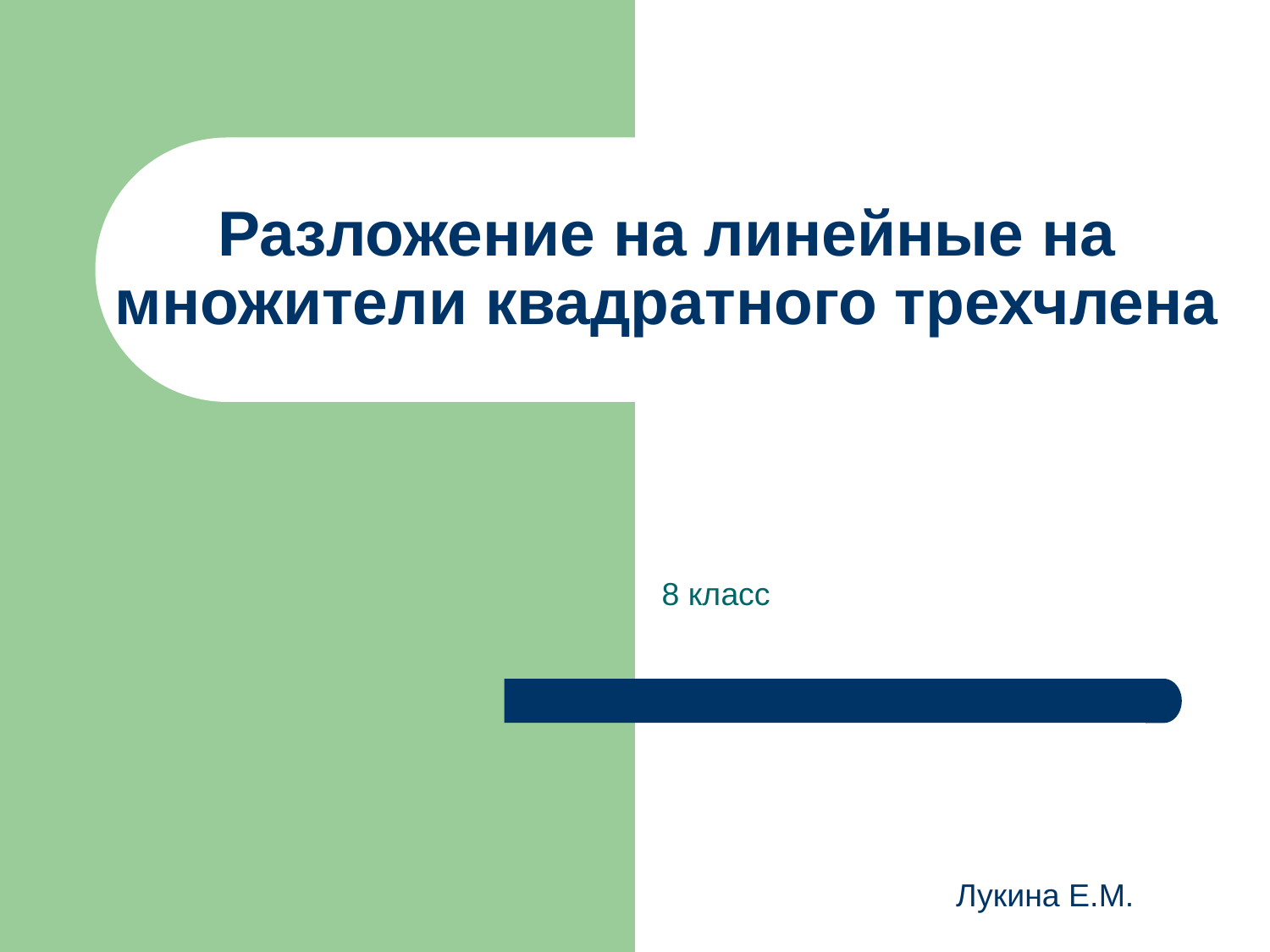

# Разложение на линейные на множители квадратного трехчлена

8 класс

Лукина Е.М.